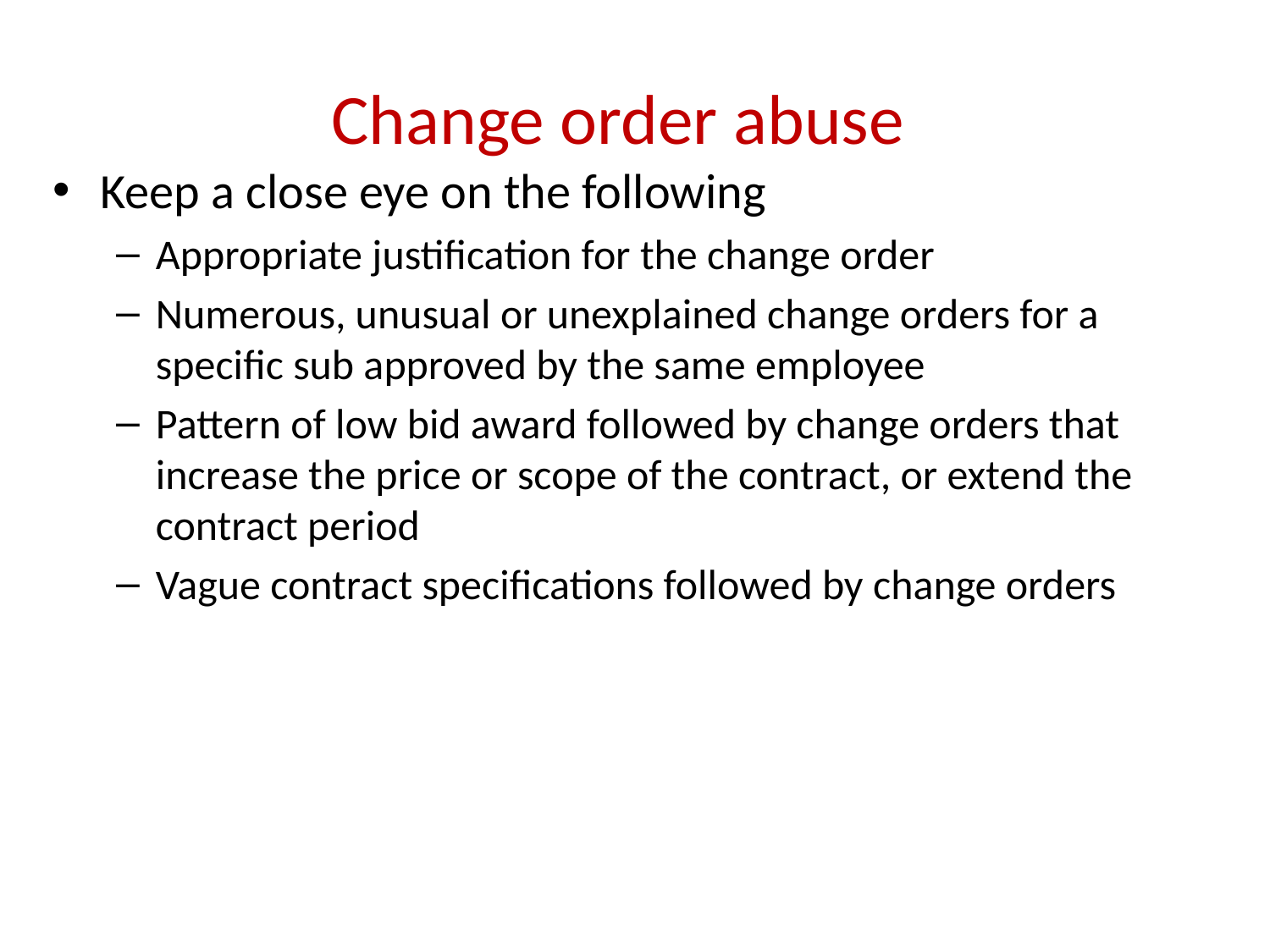

# Change order abuse
Keep a close eye on the following
Appropriate justification for the change order
Numerous, unusual or unexplained change orders for a specific sub approved by the same employee
Pattern of low bid award followed by change orders that increase the price or scope of the contract, or extend the contract period
Vague contract specifications followed by change orders